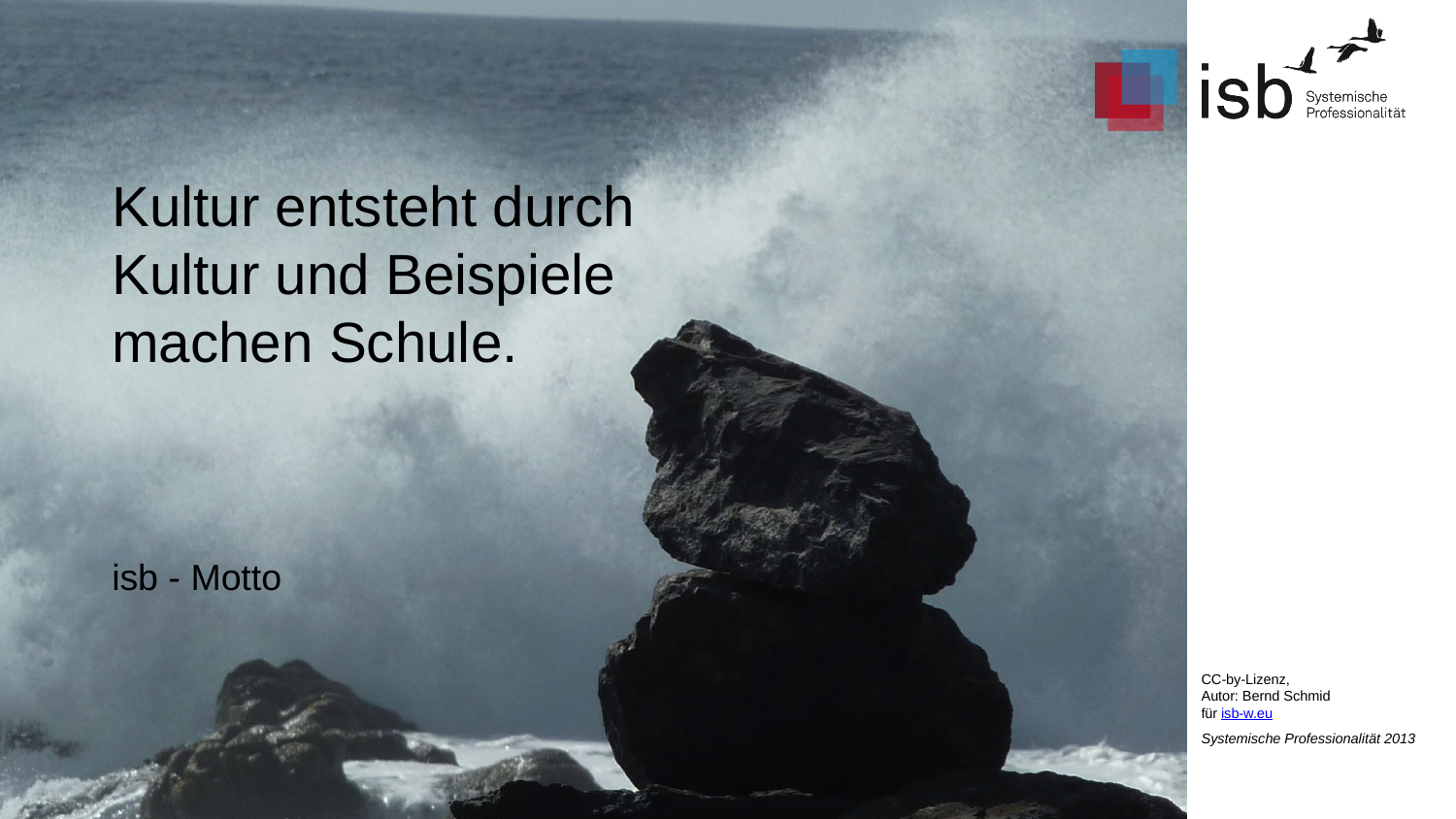

# Kultur entsteht durch Kultur und Beispiele machen Schule.
isb - Motto